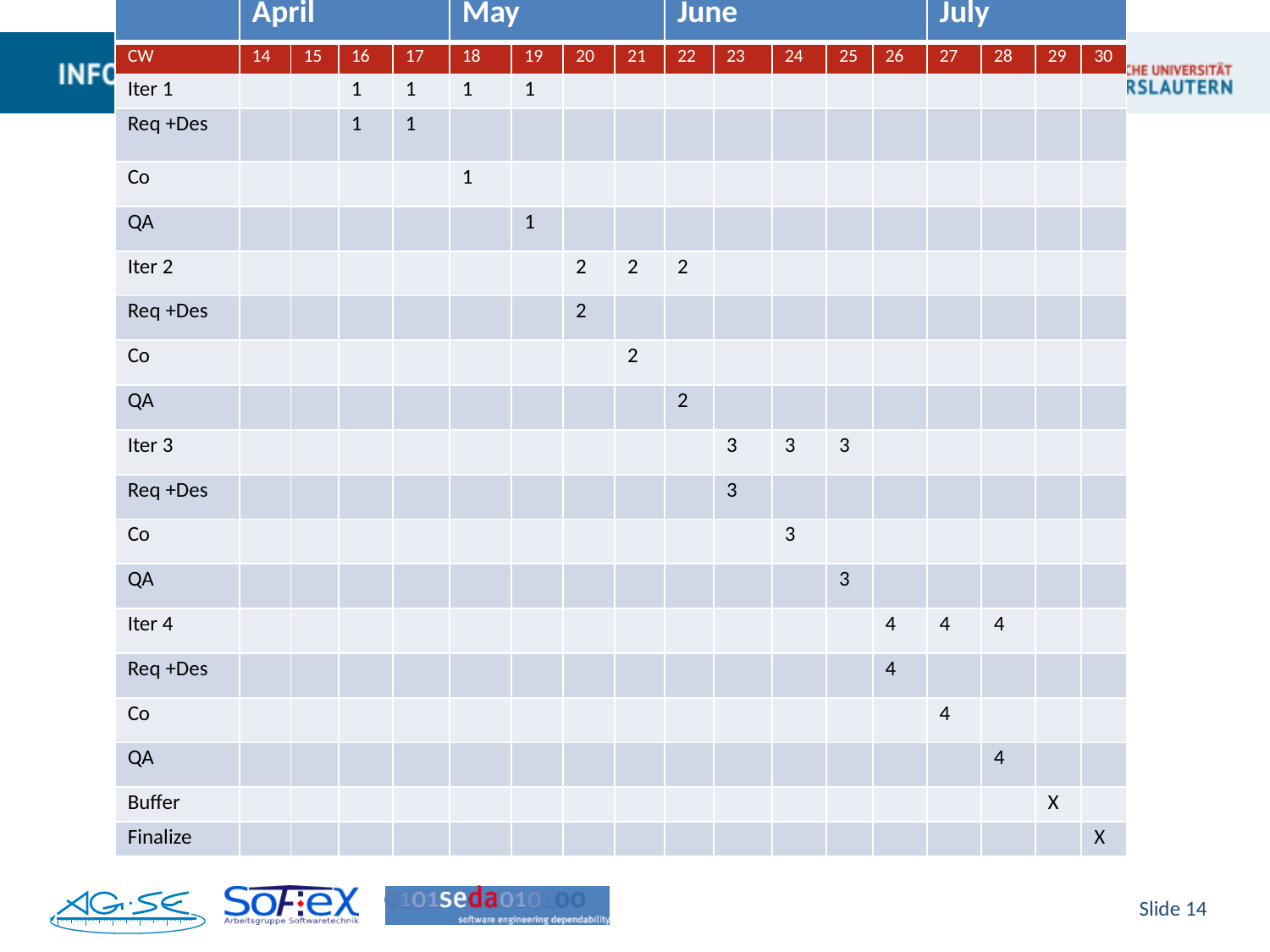

|  | April |  |  |  | May |  |  |  | June |  |  |  |  | July |  |  |  |
| --- | --- | --- | --- | --- | --- | --- | --- | --- | --- | --- | --- | --- | --- | --- | --- | --- | --- |
| CW | 14 | 15 | 16 | 17 | 18 | 19 | 20 | 21 | 22 | 23 | 24 | 25 | 26 | 27 | 28 | 29 | 30 |
| Iter 1 |  |  | 1 | 1 | 1 | 1 |  |  |  |  |  |  |  |  |  |  |  |
| Req +Des |  |  | 1 | 1 |  |  |  |  |  |  |  |  |  |  |  |  |  |
| Co |  |  |  |  | 1 |  |  |  |  |  |  |  |  |  |  |  |  |
| QA |  |  |  |  |  | 1 |  |  |  |  |  |  |  |  |  |  |  |
| Iter 2 |  |  |  |  |  |  | 2 | 2 | 2 |  |  |  |  |  |  |  |  |
| Req +Des |  |  |  |  |  |  | 2 |  |  |  |  |  |  |  |  |  |  |
| Co |  |  |  |  |  |  |  | 2 |  |  |  |  |  |  |  |  |  |
| QA |  |  |  |  |  |  |  |  | 2 |  |  |  |  |  |  |  |  |
| Iter 3 |  |  |  |  |  |  |  |  |  | 3 | 3 | 3 |  |  |  |  |  |
| Req +Des |  |  |  |  |  |  |  |  |  | 3 |  |  |  |  |  |  |  |
| Co |  |  |  |  |  |  |  |  |  |  | 3 |  |  |  |  |  |  |
| QA |  |  |  |  |  |  |  |  |  |  |  | 3 |  |  |  |  |  |
| Iter 4 |  |  |  |  |  |  |  |  |  |  |  |  | 4 | 4 | 4 |  |  |
| Req +Des |  |  |  |  |  |  |  |  |  |  |  |  | 4 |  |  |  |  |
| Co |  |  |  |  |  |  |  |  |  |  |  |  |  | 4 |  |  |  |
| QA |  |  |  |  |  |  |  |  |  |  |  |  |  |  | 4 |  |  |
| Buffer |  |  |  |  |  |  |  |  |  |  |  |  |  |  |  | X |  |
| Finalize |  |  |  |  |  |  |  |  |  |  |  |  |  |  |  |  | X |
# Project Management